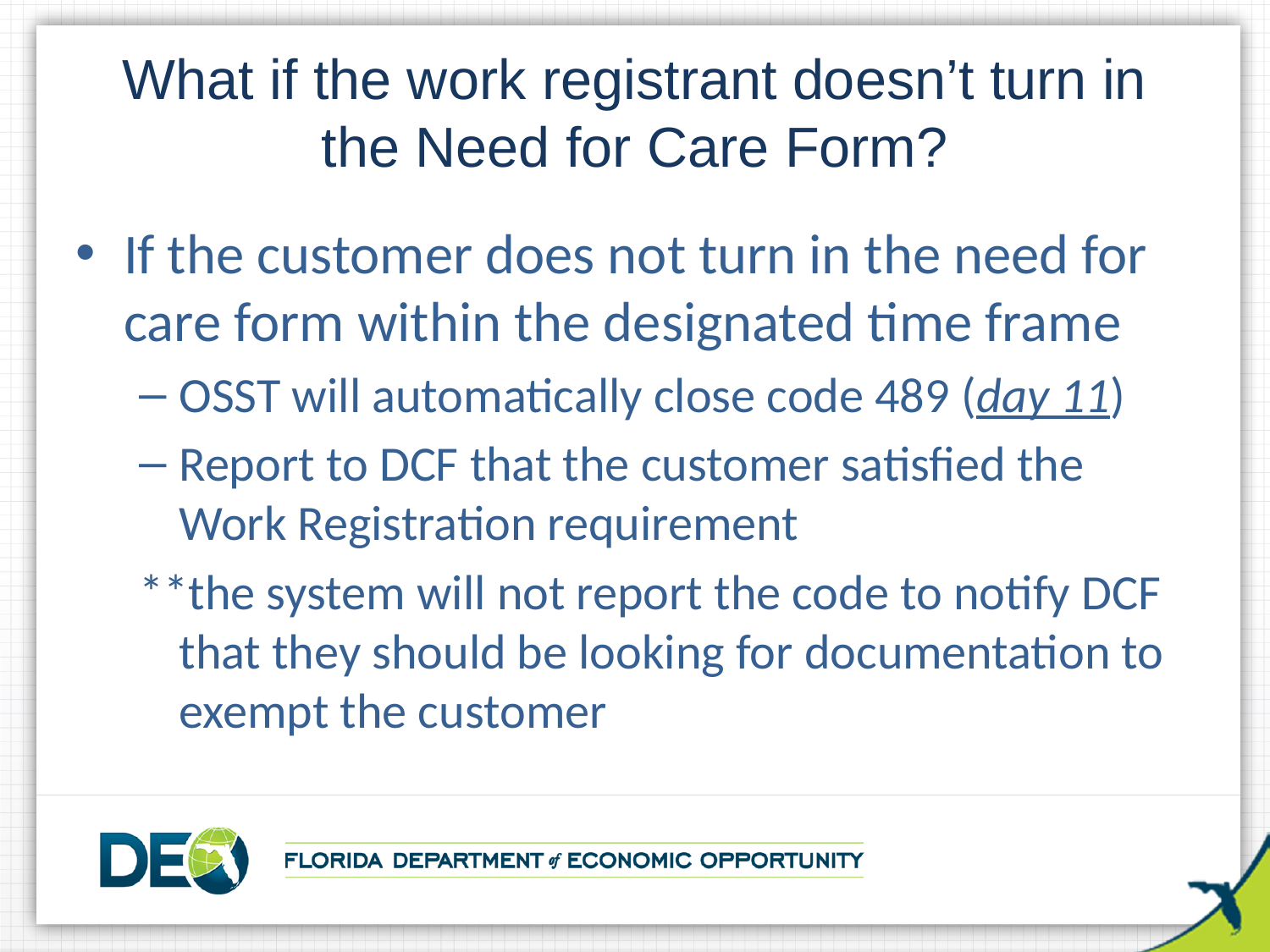

# What if the work registrant doesn’t turn in the Need for Care Form?
If the customer does not turn in the need for care form within the designated time frame
OSST will automatically close code 489 (day 11)
Report to DCF that the customer satisfied the Work Registration requirement
**the system will not report the code to notify DCF that they should be looking for documentation to exempt the customer